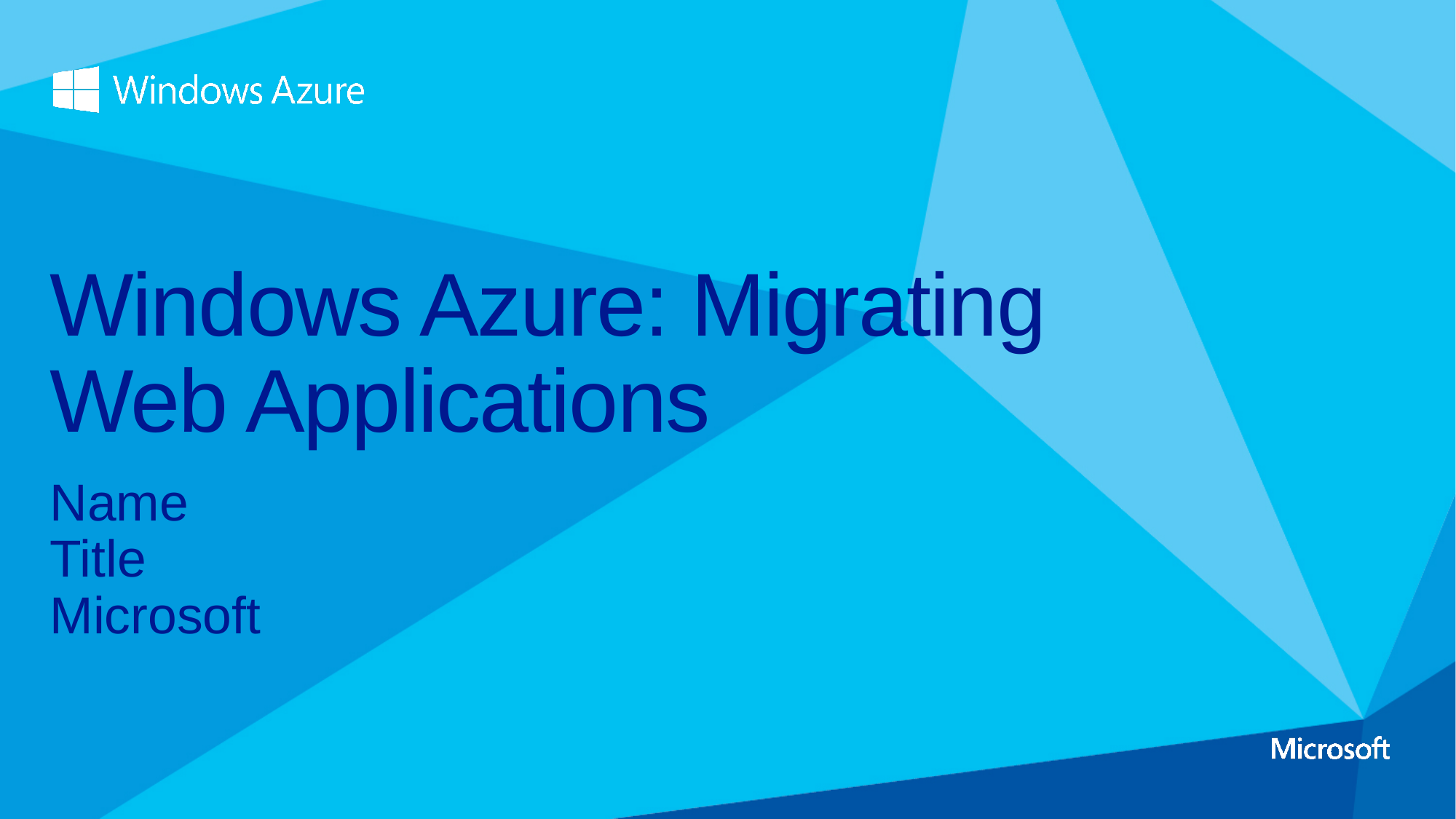

# Windows Azure: Migrating Web Applications
Name
Title
Microsoft